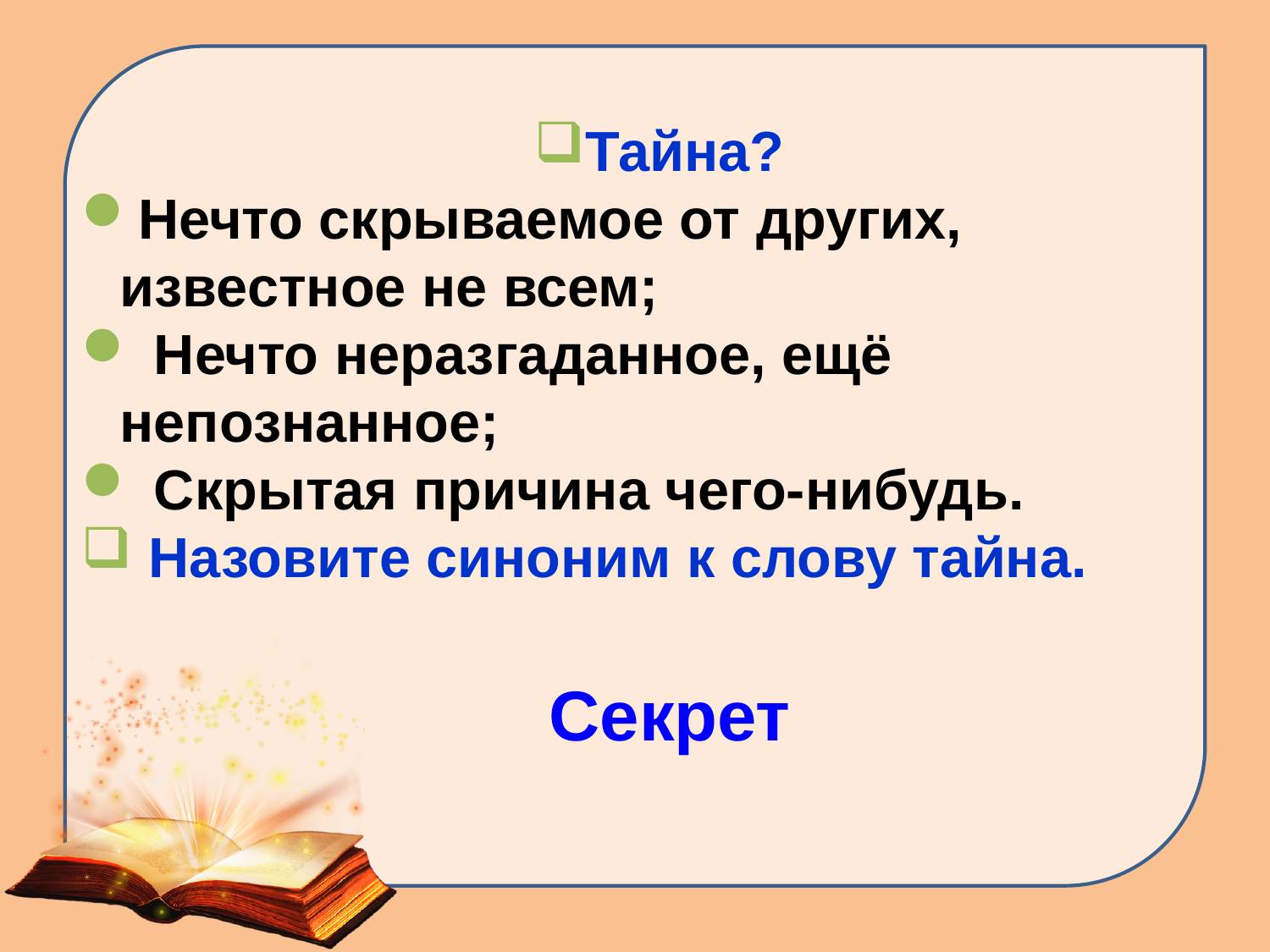

Тайна?
Нечто скрываемое от других, известное не всем;
 Нечто неразгаданное, ещё непознанное;
 Скрытая причина чего-нибудь.
 Назовите синоним к слову тайна.
Секрет